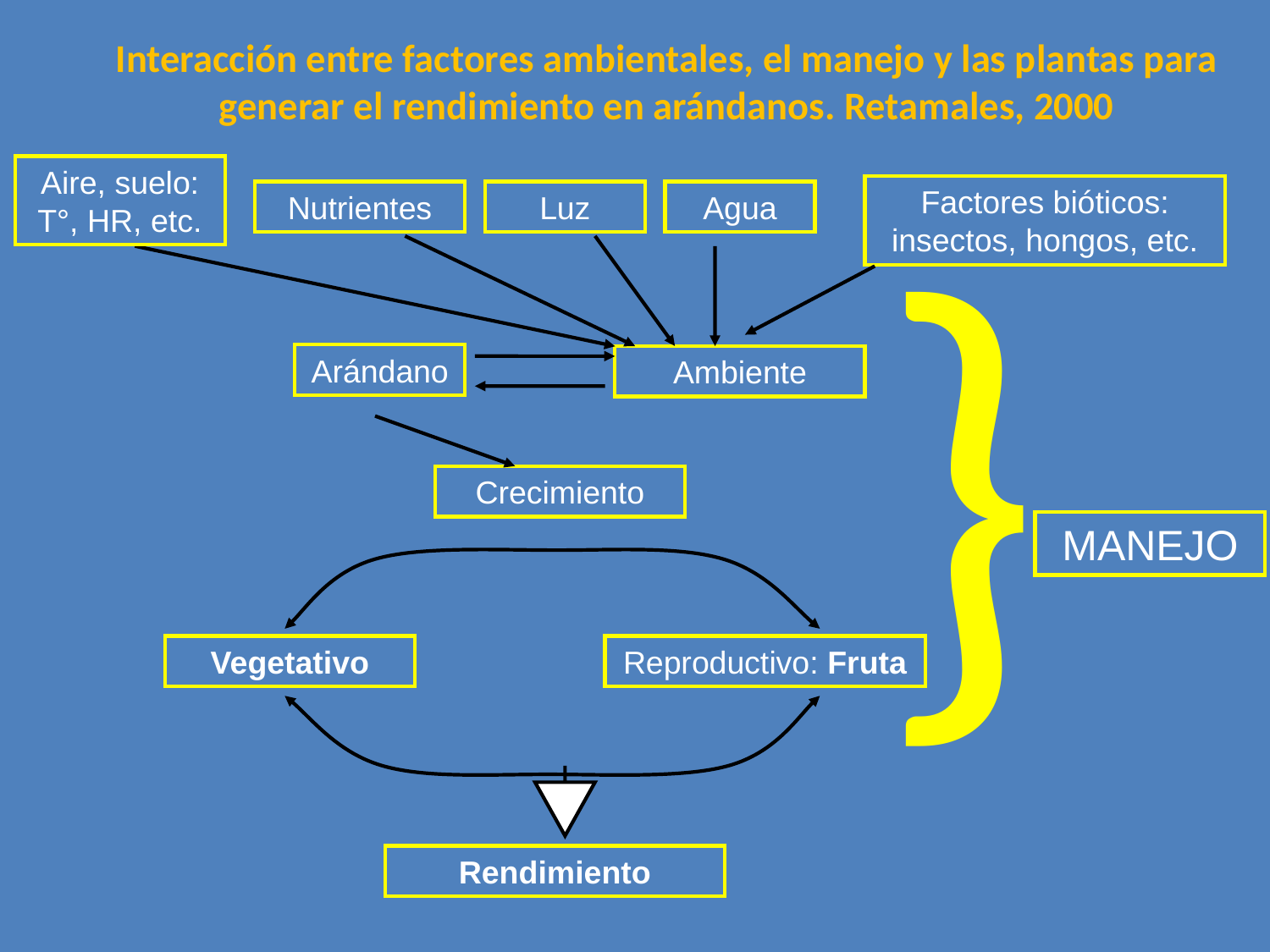

# Interacción entre factores ambientales, el manejo y las plantas para generar el rendimiento en arándanos. Retamales, 2000
Aire, suelo: T°, HR, etc.
Factores bióticos: insectos, hongos, etc.
Nutrientes
Luz
Agua

{

Arándano
Ambiente

Crecimiento
MANEJO

Vegetativo
Reproductivo: Fruta

Rendimiento